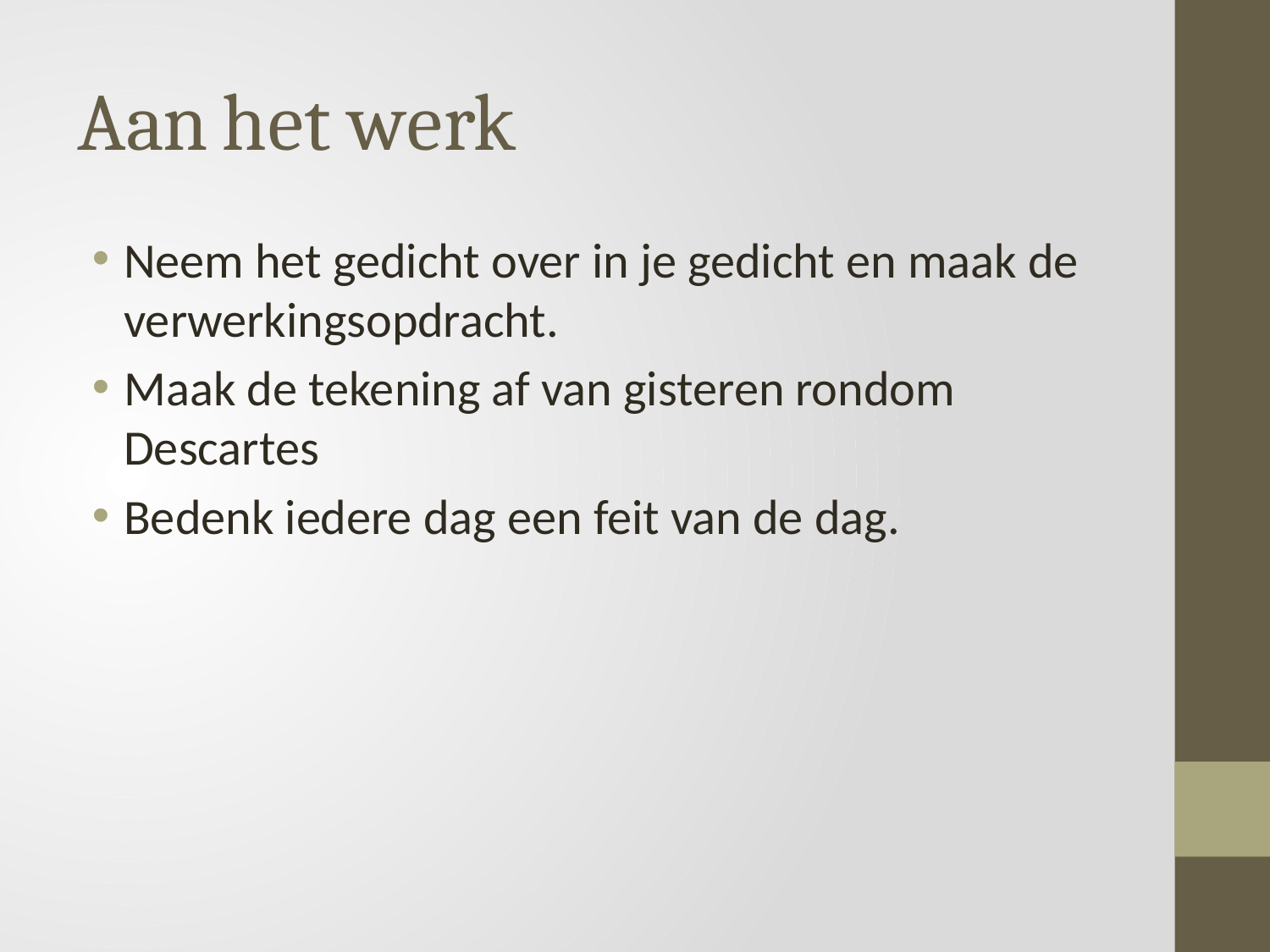

# Aan het werk
Neem het gedicht over in je gedicht en maak de verwerkingsopdracht.
Maak de tekening af van gisteren rondom Descartes
Bedenk iedere dag een feit van de dag.